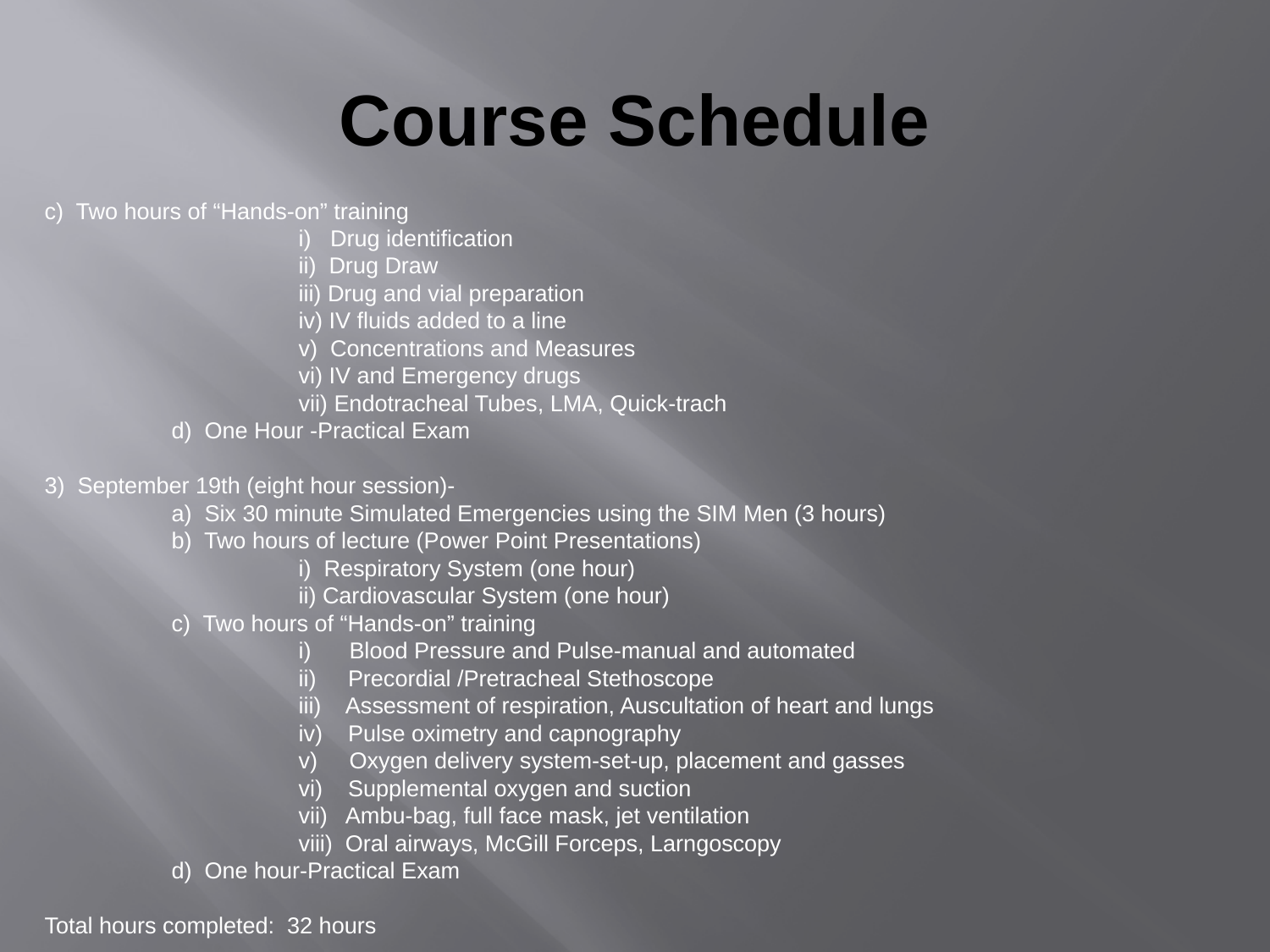

# Course Schedule
c)  Two hours of “Hands-on” training
		i)   Drug identification
		ii)  Drug Draw
		iii) Drug and vial preparation
		iv) IV fluids added to a line
		v)  Concentrations and Measures
		vi) IV and Emergency drugs
		vii) Endotracheal Tubes, LMA, Quick-trach
	d)  One Hour -Practical Exam

3)  September 19th (eight hour session)-
	a)  Six 30 minute Simulated Emergencies using the SIM Men (3 hours)
	b)  Two hours of lecture (Power Point Presentations)
		i)  Respiratory System (one hour)
		ii) Cardiovascular System (one hour)
	c)  Two hours of “Hands-on” training
		i)      Blood Pressure and Pulse-manual and automated
		ii)     Precordial /Pretracheal Stethoscope
		iii)    Assessment of respiration, Auscultation of heart and lungs
		iv)    Pulse oximetry and capnography
		v)     Oxygen delivery system-set-up, placement and gasses
		vi)    Supplemental oxygen and suction
		vii)   Ambu-bag, full face mask, jet ventilation
		viii)  Oral airways, McGill Forceps, Larngoscopy
	d)  One hour-Practical Exam

Total hours completed:  32 hours